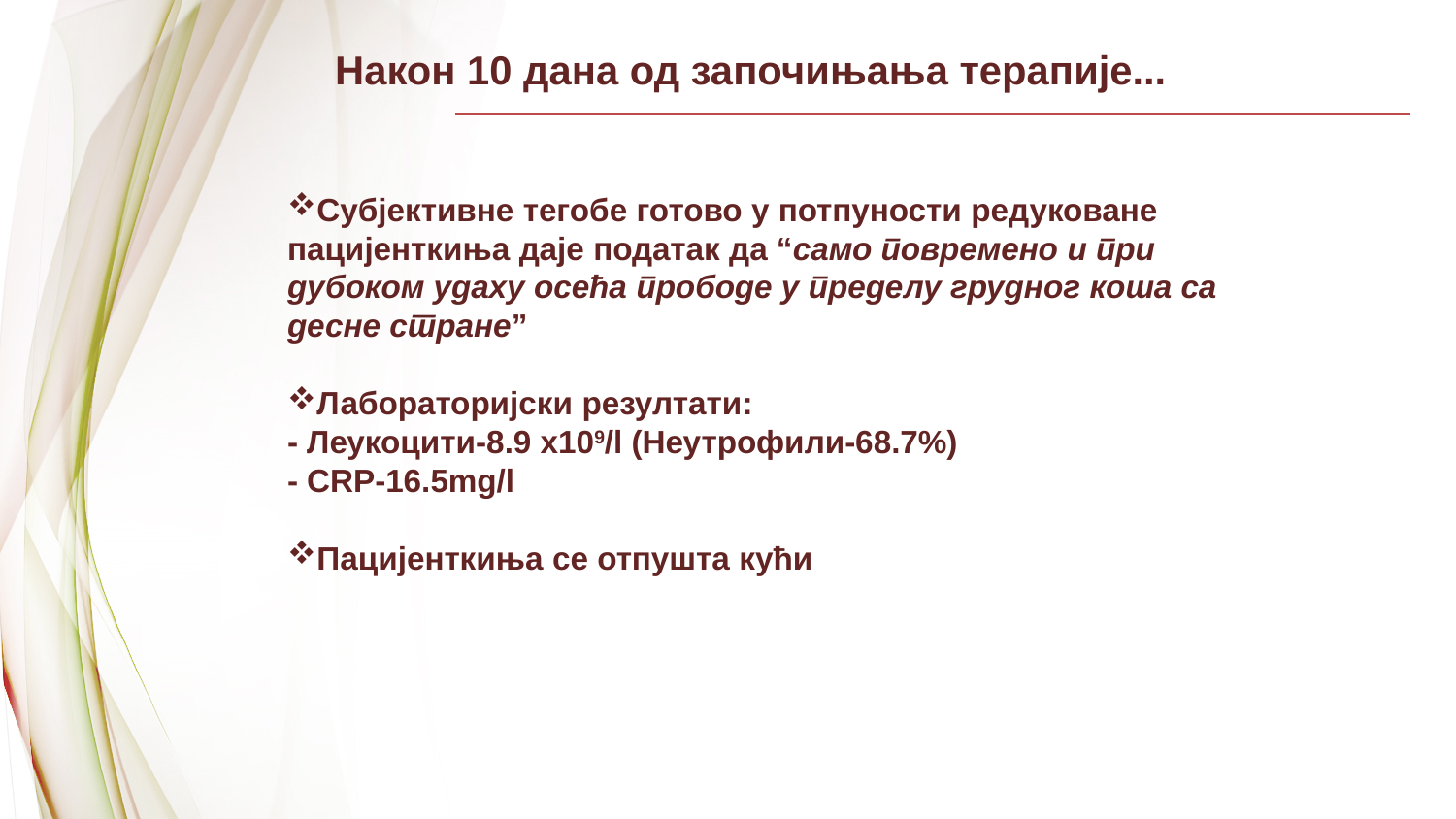

Након 10 дана од започињања терапије...
Субјективне тегобе готово у потпуности редуковане           пацијенткиња даје податак да “само повремено и при           дубоком удаху осећа прободе у пределу грудног коша са    десне стране”

Лабораторијски резултати:
- Леукоцити-8.9 x109/l (Неутрофили-68.7%)
- CRP-16.5mg/l

Пацијенткиња се отпушта кући